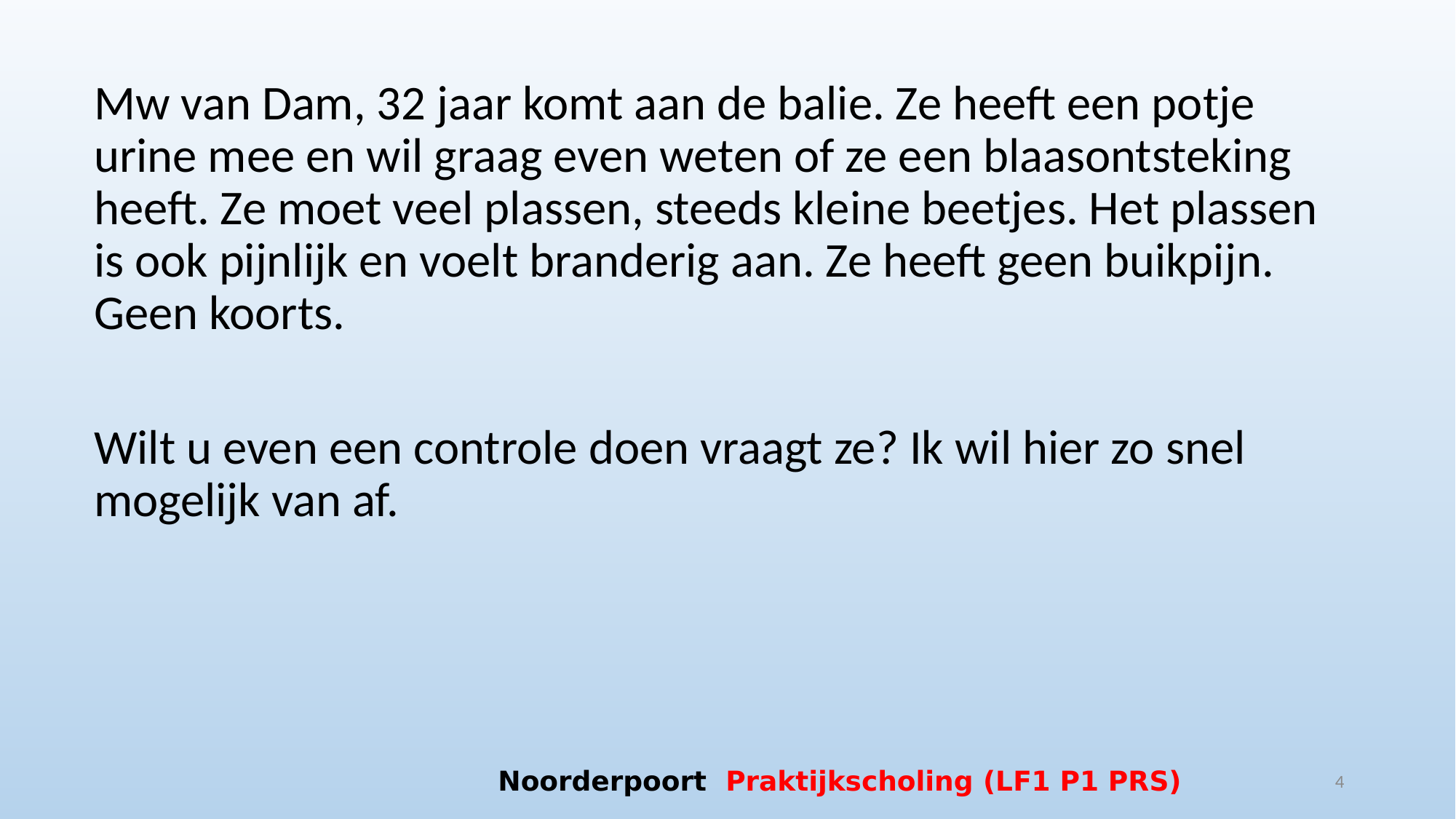

Mw van Dam, 32 jaar komt aan de balie. Ze heeft een potje urine mee en wil graag even weten of ze een blaasontsteking heeft. Ze moet veel plassen, steeds kleine beetjes. Het plassen is ook pijnlijk en voelt branderig aan. Ze heeft geen buikpijn. Geen koorts.

Wilt u even een controle doen vraagt ze? Ik wil hier zo snel mogelijk van af.

Noorderpoort  Praktijkscholing (LF1 P1 PRS)
4